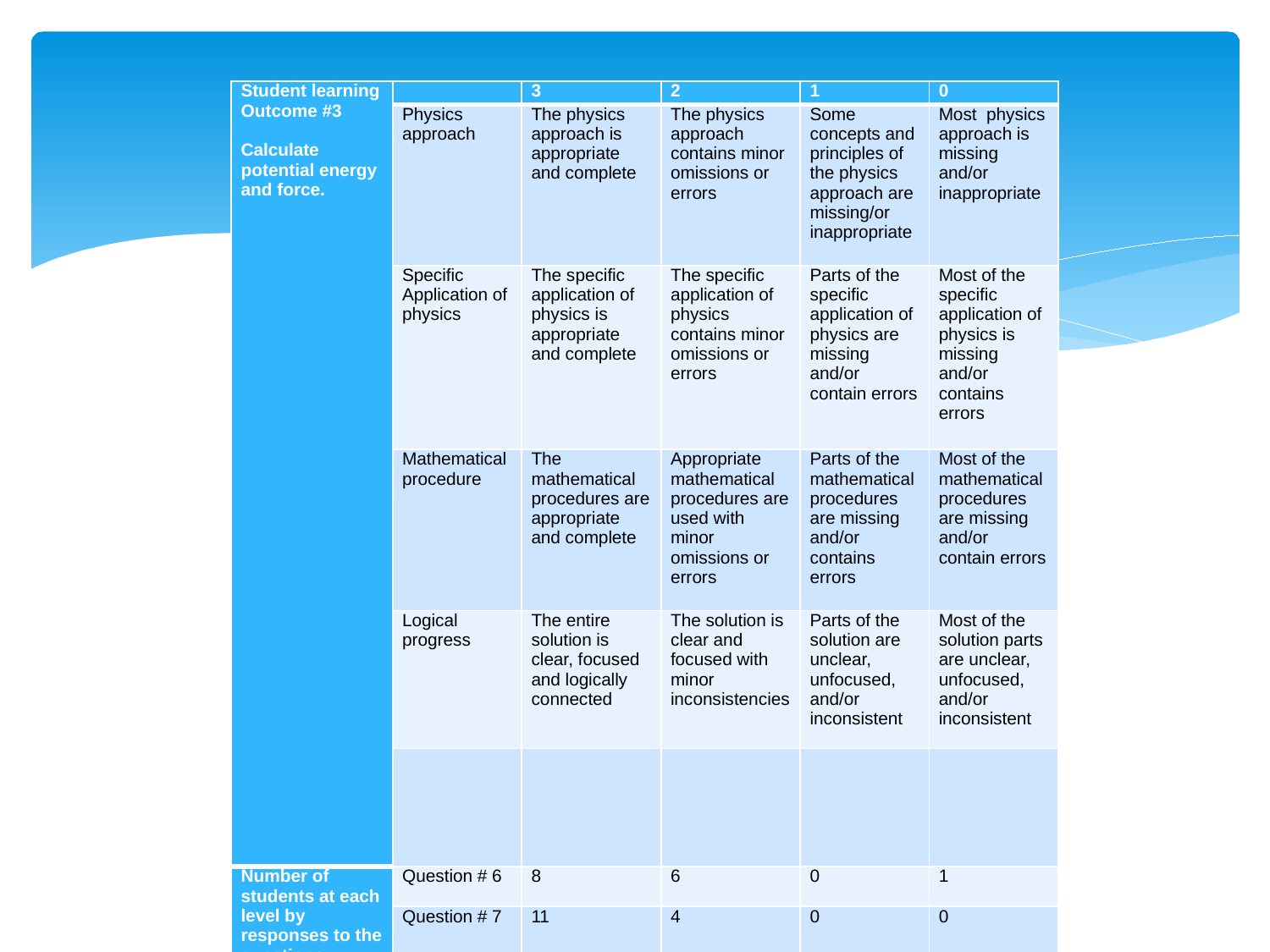

| Student learning Outcome #3   Calculate potential energy and force. |  | 3 | 2 | 1 | 0 |
| --- | --- | --- | --- | --- | --- |
|  | Physics approach | The physics approach is appropriate and complete | The physics approach contains minor omissions or errors | Some concepts and principles of the physics approach are missing/or inappropriate | Most physics approach is missing and/or inappropriate |
|  | Specific Application of physics | The specific application of physics is appropriate and complete | The specific application of physics contains minor omissions or errors | Parts of the specific application of physics are missing and/or contain errors | Most of the specific application of physics is missing and/or contains errors |
|  | Mathematical procedure | The mathematical procedures are appropriate and complete | Appropriate mathematical procedures are used with minor omissions or errors | Parts of the mathematical procedures are missing and/or contains errors | Most of the mathematical procedures are missing and/or contain errors |
|  | Logical progress | The entire solution is clear, focused and logically connected | The solution is clear and focused with minor inconsistencies | Parts of the solution are unclear, unfocused, and/or inconsistent | Most of the solution parts are unclear, unfocused, and/or inconsistent |
|  |  |  |  |  |  |
| Number of students at each level by responses to the questions | Question # 6 | 8 | 6 | 0 | 1 |
|  | Question # 7 | 11 | 4 | 0 | 0 |
| Instructor analysis: Relationship between Potential Energy Function and Force is well understood. |  |  |  |  |  |